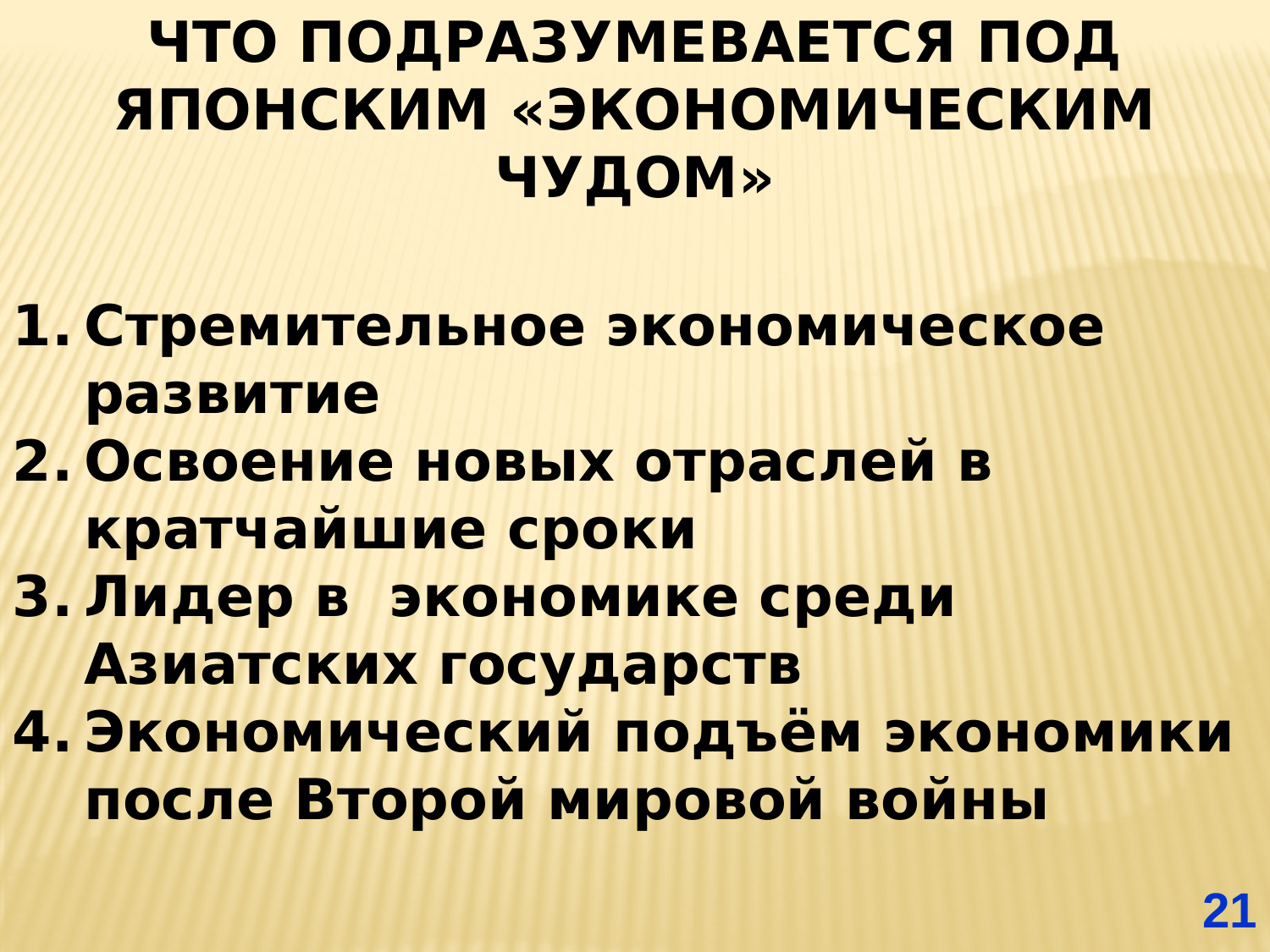

ЧТО ПОДРАЗУМЕВАЕТСЯ ПОД ЯПОНСКИМ «ЭКОНОМИЧЕСКИМ ЧУДОМ»
Стремительное экономическое развитие
Освоение новых отраслей в кратчайшие сроки
Лидер в  экономике среди               Азиатских государств
Экономический подъём экономики после Второй мировой войны

21